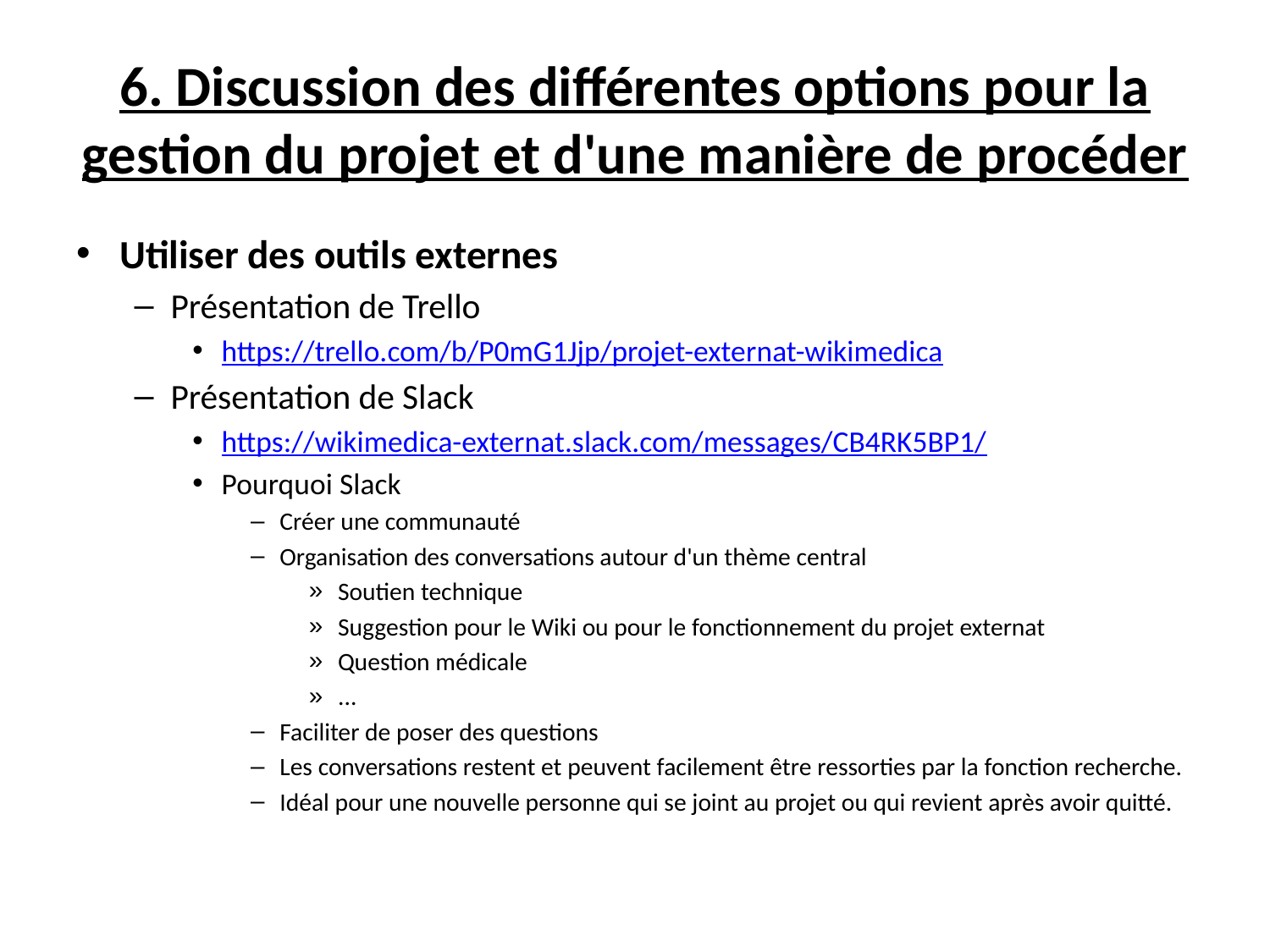

# 6. Discussion des différentes options pour la gestion du projet et d'une manière de procéder
Utiliser des outils externes
Présentation de Trello
https://trello.com/b/P0mG1Jjp/projet-externat-wikimedica
Présentation de Slack
https://wikimedica-externat.slack.com/messages/CB4RK5BP1/
Pourquoi Slack
Créer une communauté
Organisation des conversations autour d'un thème central
Soutien technique
Suggestion pour le Wiki ou pour le fonctionnement du projet externat
Question médicale
...
Faciliter de poser des questions
Les conversations restent et peuvent facilement être ressorties par la fonction recherche.
Idéal pour une nouvelle personne qui se joint au projet ou qui revient après avoir quitté.